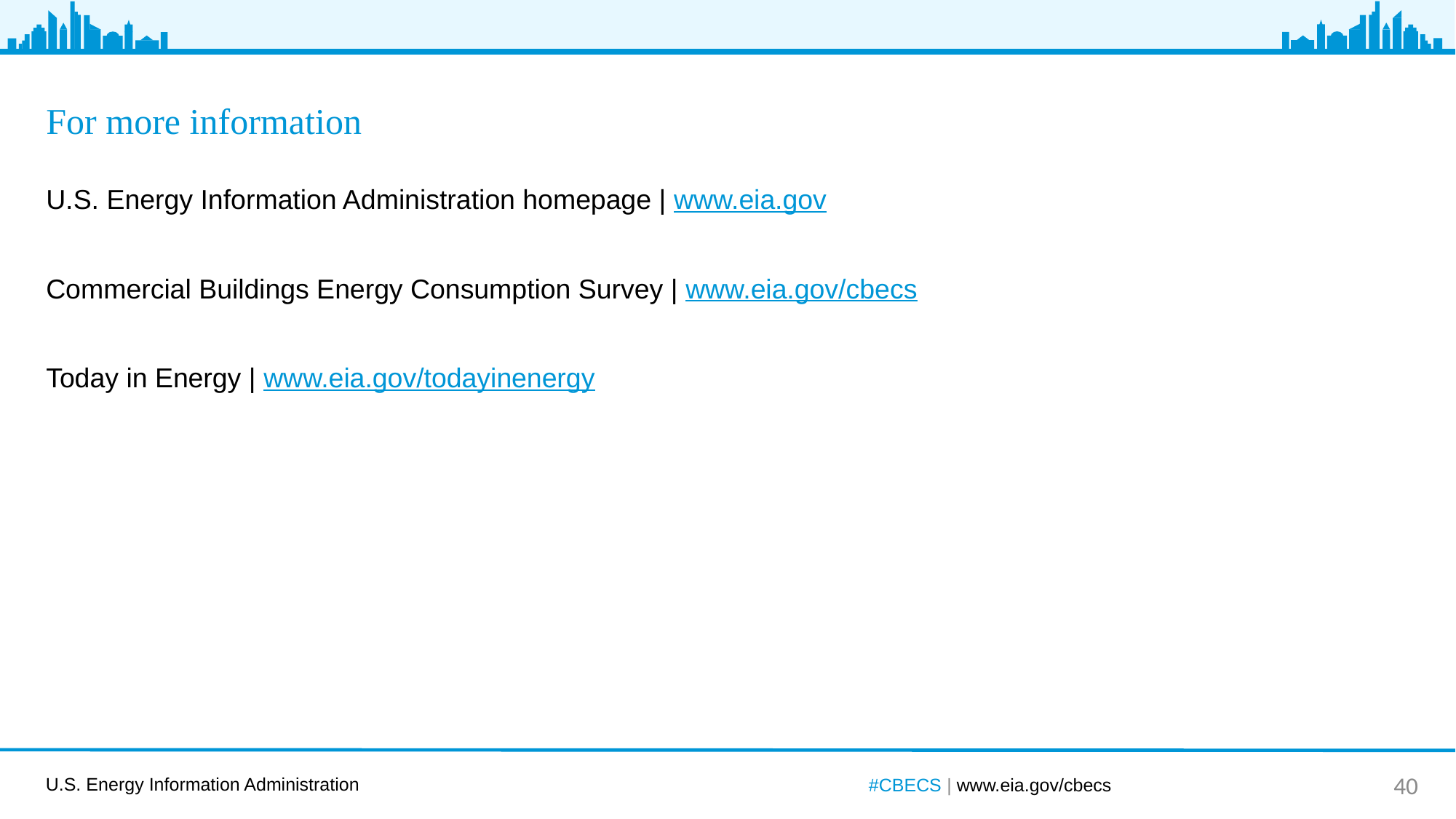

# For more information
U.S. Energy Information Administration homepage | www.eia.gov

Commercial Buildings Energy Consumption Survey | www.eia.gov/cbecs

Today in Energy | www.eia.gov/todayinenergy

#CBECS | www.eia.gov/cbecs
40